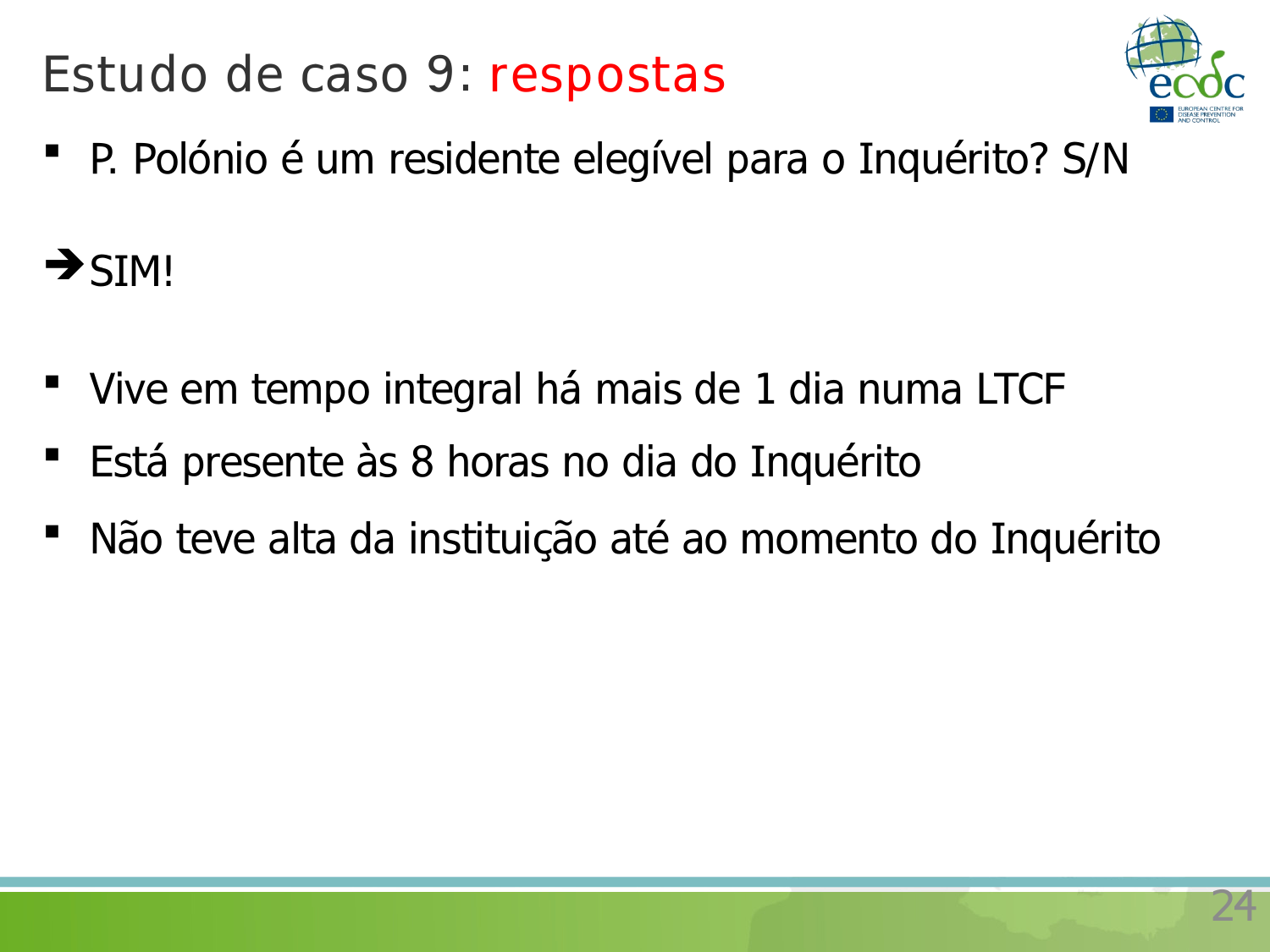

# Estudo de caso 9: respostas
P. Polónio é um residente elegível para o Inquérito? S/N

SIM!

Vive em tempo integral há mais de 1 dia numa LTCF
Está presente às 8 horas no dia do Inquérito
Não teve alta da instituição até ao momento do Inquérito

24